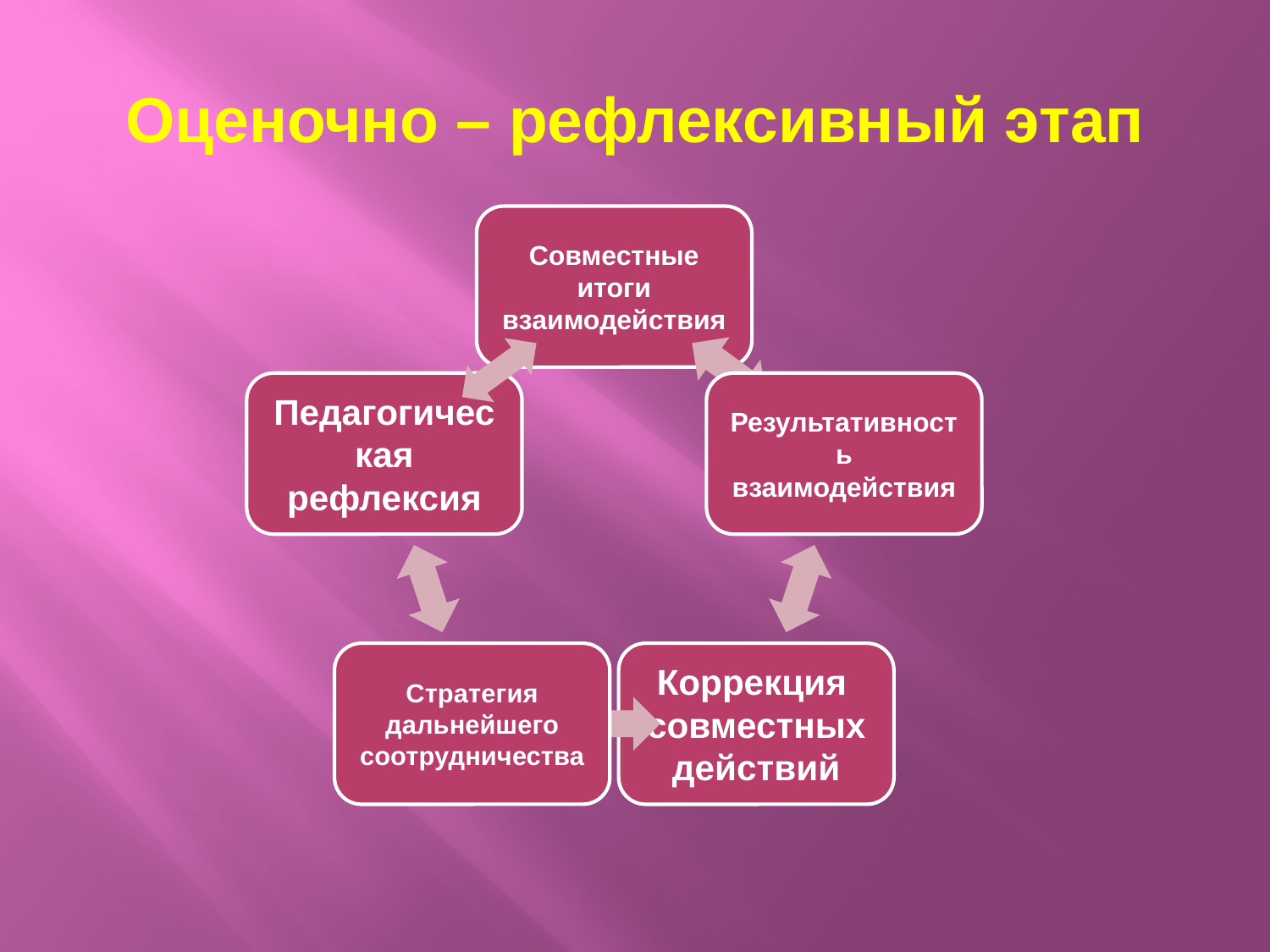

# Оценочно – рефлексивный этап
Совместные итоги взаимодействия
Коррекция  совместных действий
Результативность взаимодействия
Стратегия дальнейшего соотрудничества
Педагогическая рефлексия